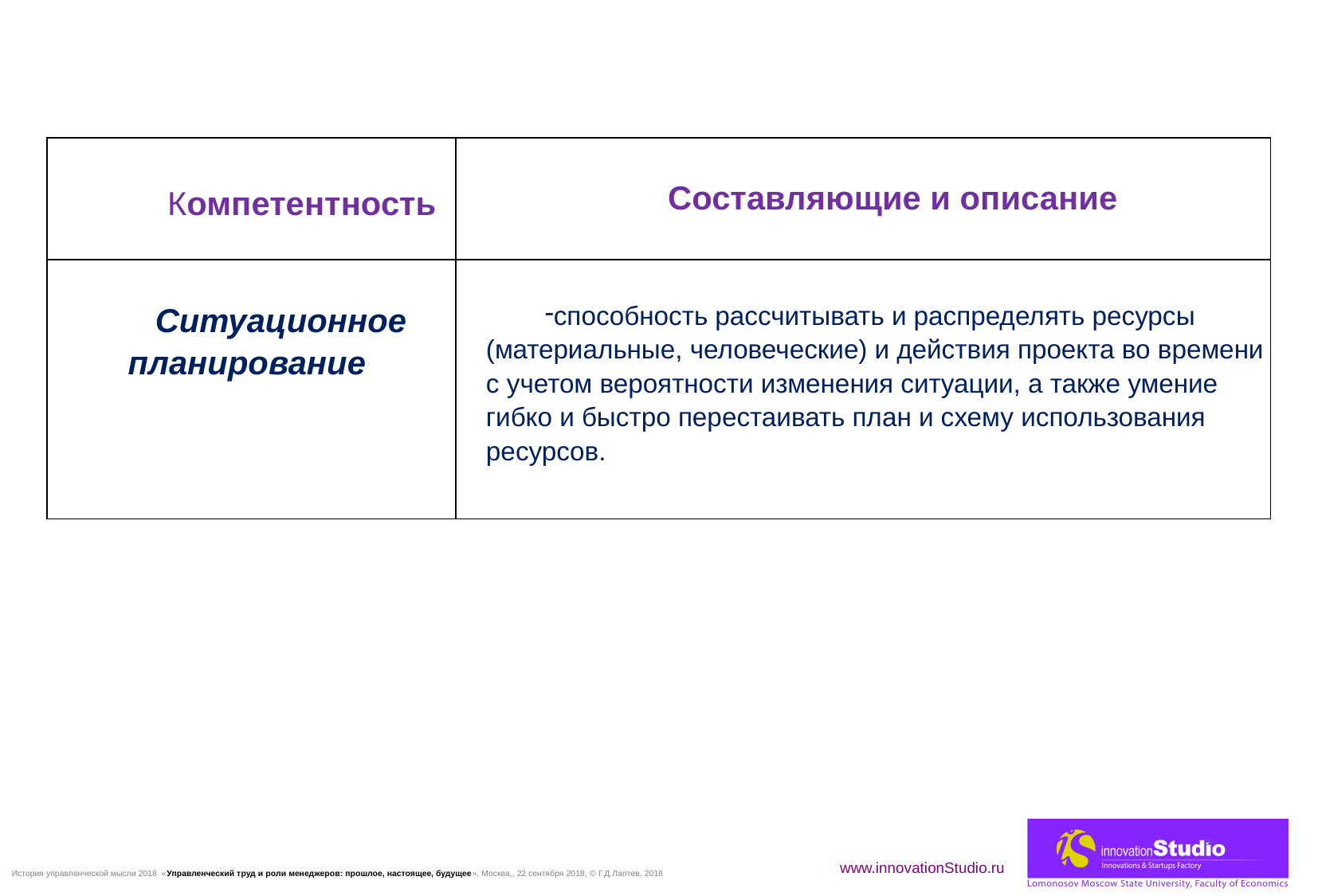

| Компетентность | Составляющие и описание |
| --- | --- |
| Ситуационное планирование | способность рассчитывать и распределять ресурсы (материальные, человеческие) и действия проекта во времени с учетом вероятности изменения ситуации, а также умение гибко и быстро перестаивать план и схему использования ресурсов. |